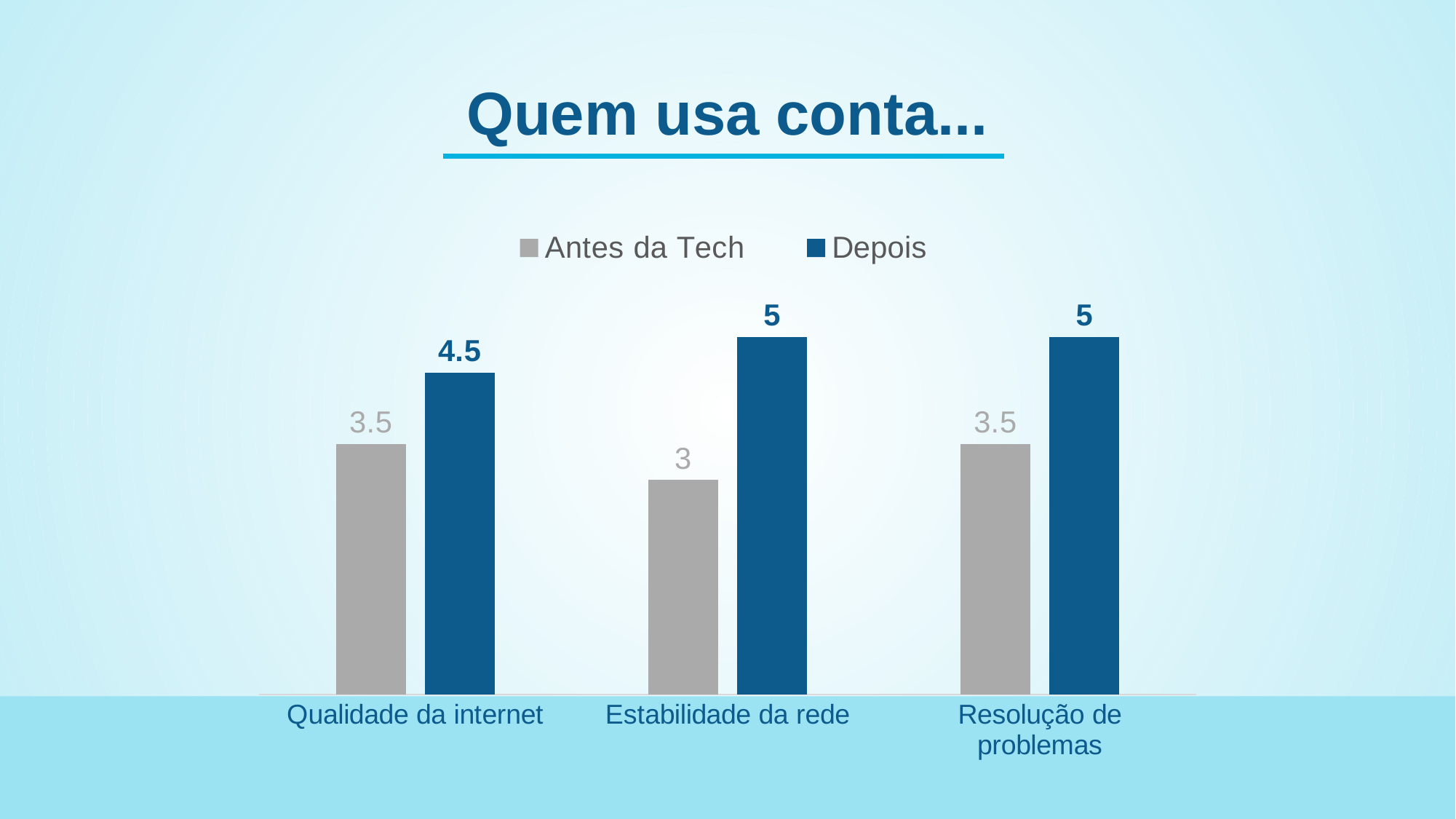

Quem usa conta...

### Chart

| Category | Antes da Tech | Depois |
|---|---|---|
| Qualidade da internet | 3.5 | 4.5 |
| Estabilidade da rede | 3.0 | 5.0 |
| Resolução de problemas | 3.5 | 5.0 |